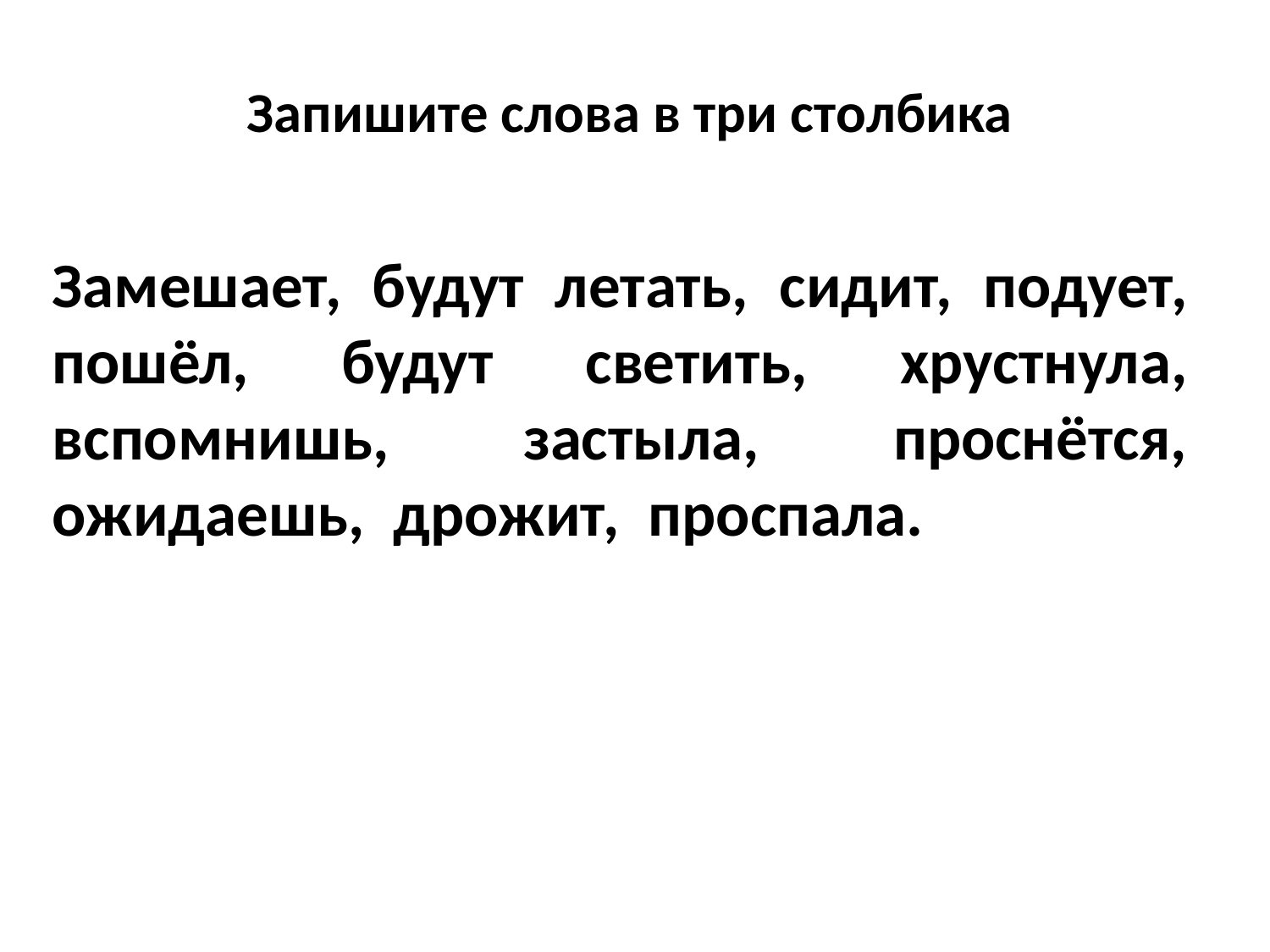

Запишите слова в три столбика
Замешает, будут летать, сидит, подует, пошёл, будут светить, хрустнула, вспомнишь, застыла, проснётся, ожидаешь,  дрожит,  проспала.